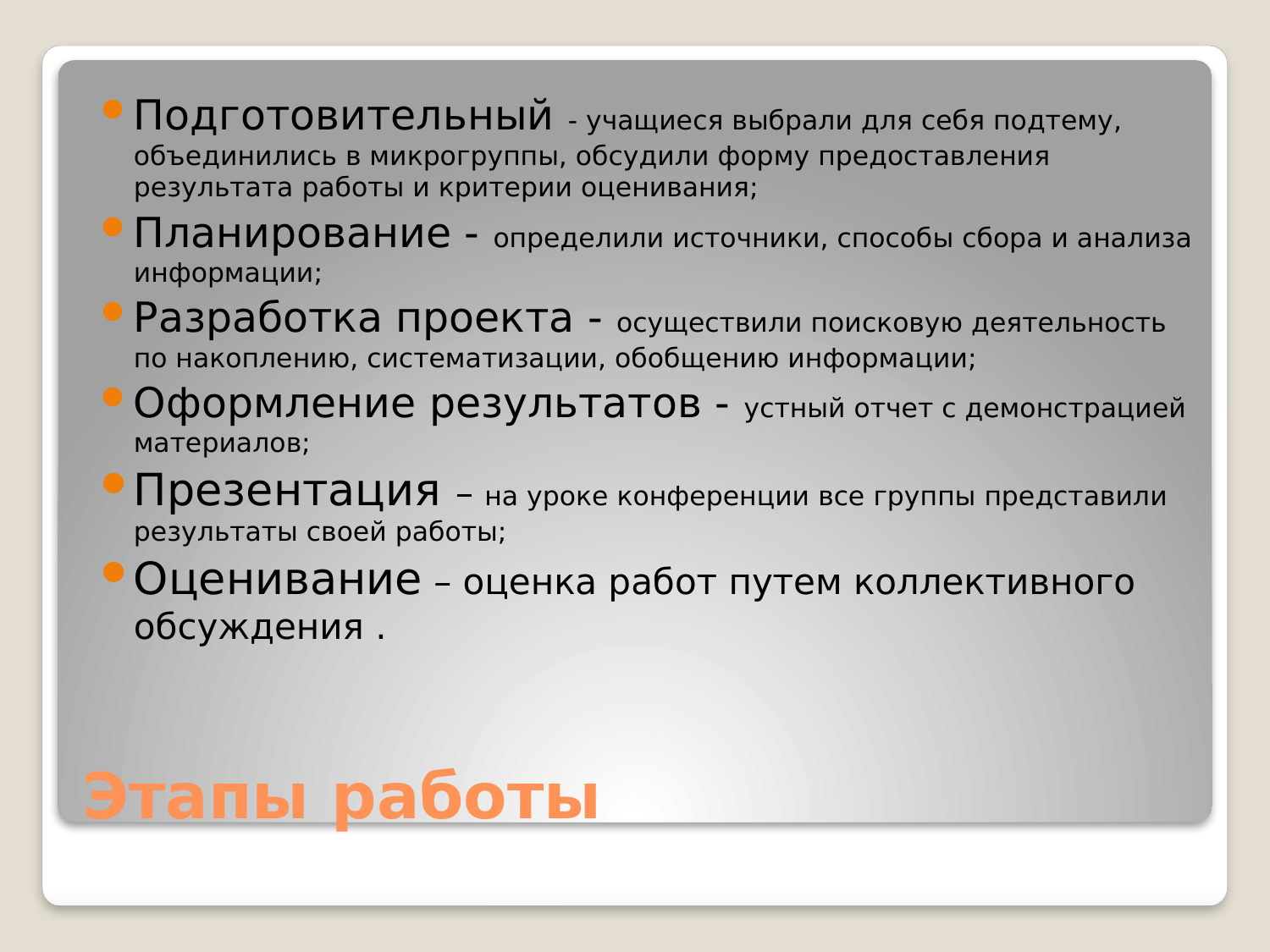

Подготовительный - учащиеся выбрали для себя подтему, объединились в микрогруппы, обсудили форму предоставления результата работы и критерии оценивания;
Планирование - определили источники, способы сбора и анализа информации;
Разработка проекта - осуществили поисковую деятельность по накоплению, систематизации, обобщению информации;
Оформление результатов - устный отчет с демонстрацией материалов;
Презентация – на уроке конференции все группы представили результаты своей работы;
Оценивание – оценка работ путем коллективного обсуждения .
# Этапы работы